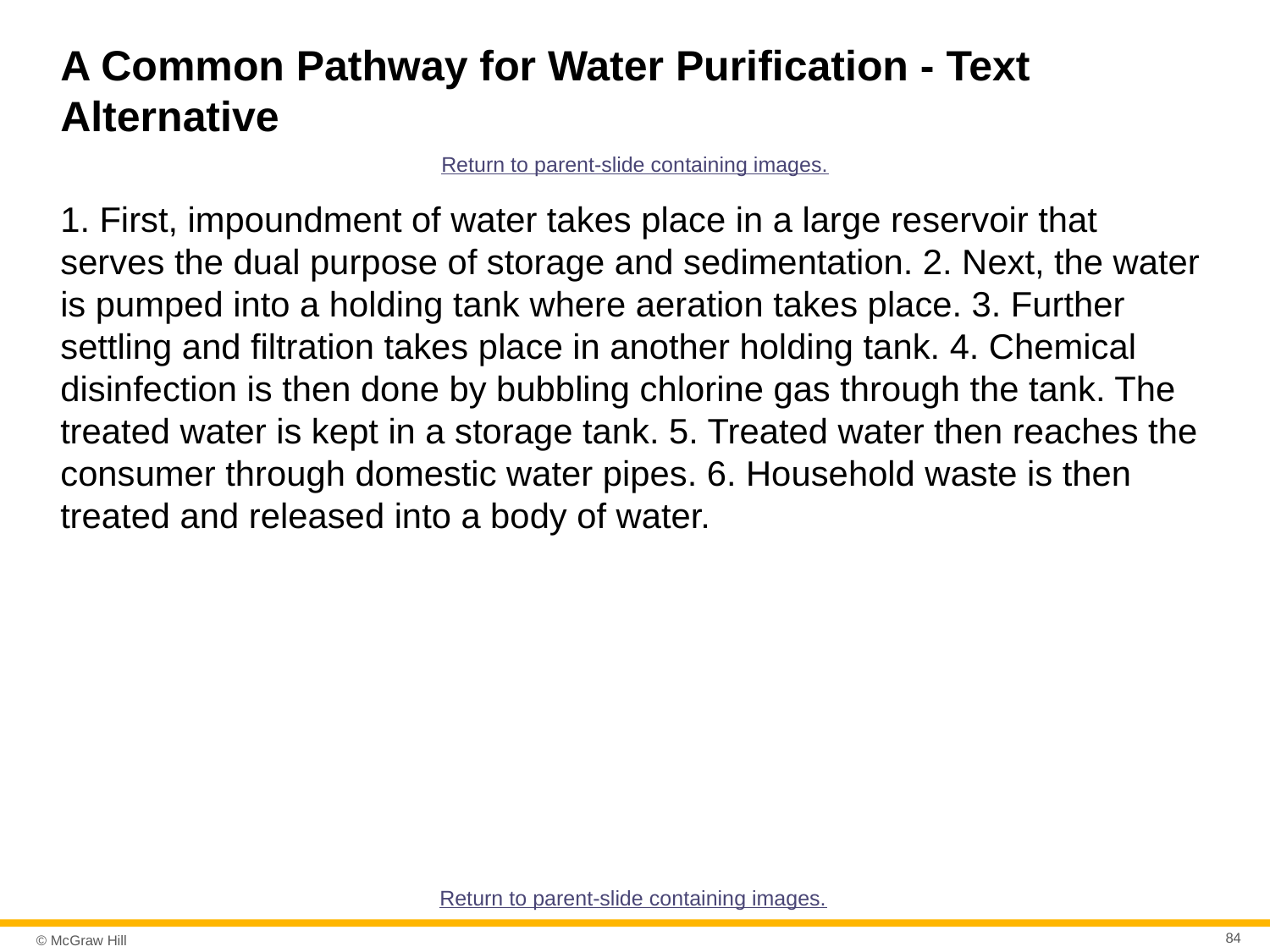

# A Common Pathway for Water Purification - Text Alternative
Return to parent-slide containing images.
1. First, impoundment of water takes place in a large reservoir that serves the dual purpose of storage and sedimentation. 2. Next, the water is pumped into a holding tank where aeration takes place. 3. Further settling and filtration takes place in another holding tank. 4. Chemical disinfection is then done by bubbling chlorine gas through the tank. The treated water is kept in a storage tank. 5. Treated water then reaches the consumer through domestic water pipes. 6. Household waste is then treated and released into a body of water.
Return to parent-slide containing images.